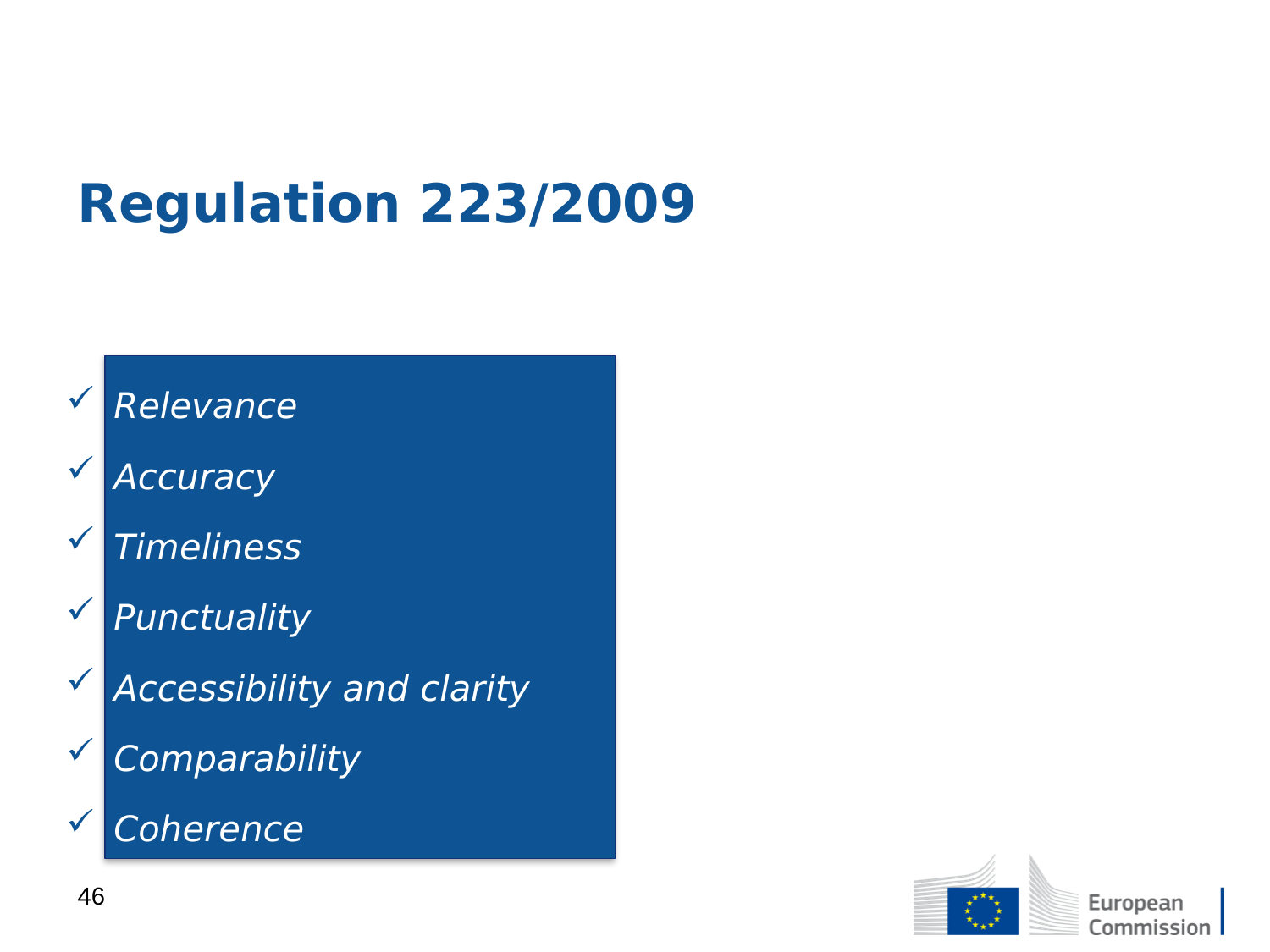

# Regulation 223/2009
Relevance
Accuracy
Timeliness
Punctuality
Accessibility and clarity
Comparability
Coherence

46